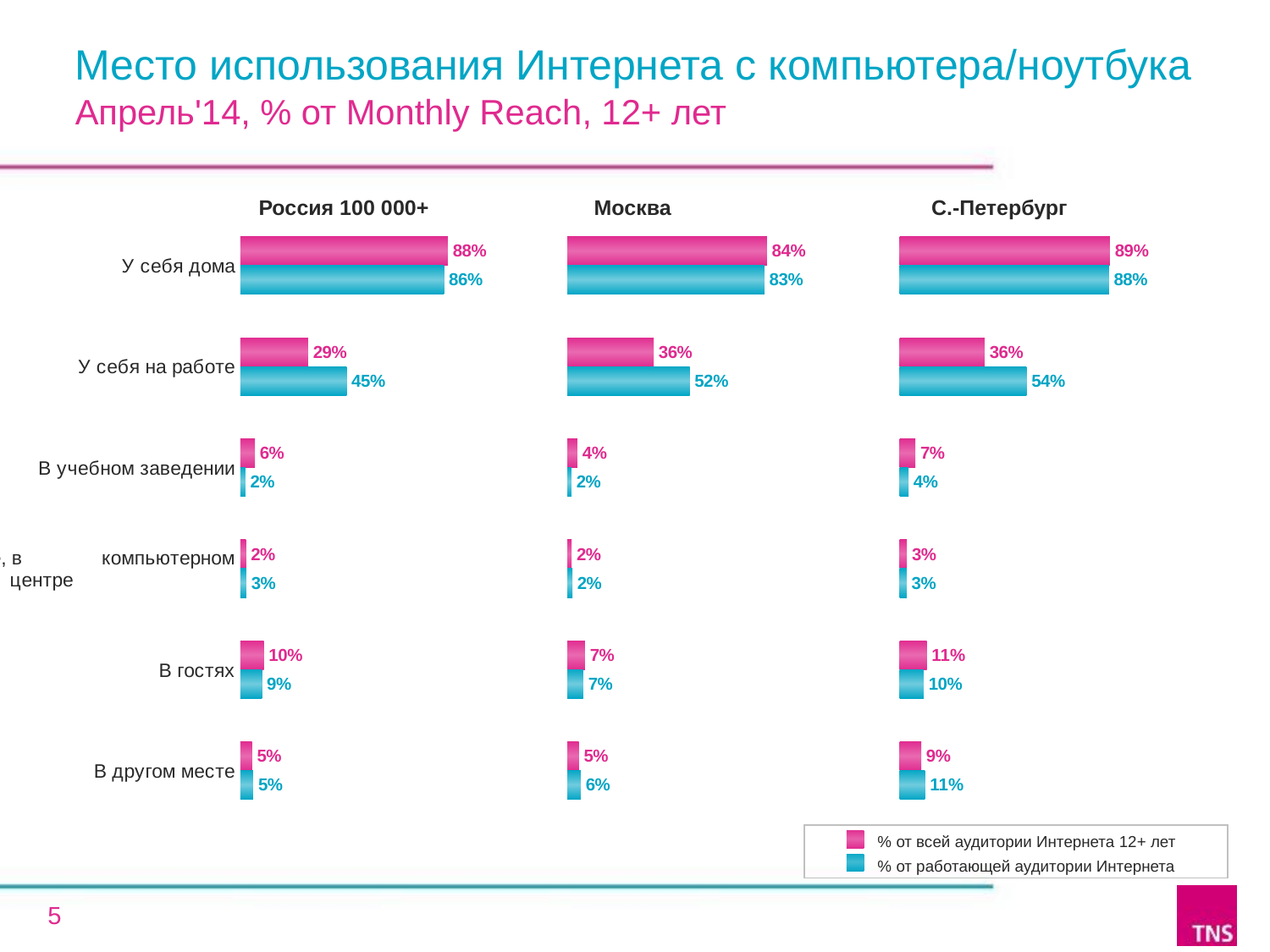

Место использования Интернета с компьютера/ноутбука
Апрель'14, % от Monthly Reach, 12+ лет
Россия 100 000+
Москва
С.-Петербург

### Chart

| Category | % от всей аудитории Интернета 12+ | % от работающей аудитории Интернета |
|---|---|---|
| У себя дома | 87.5 | 85.9 |
| У себя на работе | 28.6 | 44.8 |
| В учебном заведении | 6.1 | 2.1 |
| В интернет-кафе, в               компьютерном центре | 2.3 | 2.5 |
| В гостях | 9.9 | 9.1 |
| В другом месте | 4.9 | 5.4 |

### Chart

| Category | % от всей аудитории Интернета 12+ | % от работающей аудитории Интернета |
|---|---|---|
| У себя дома | 84.2 | 83.1 |
| У себя на работе | 36.4 | 51.6 |
| В учебном заведении | 4.2 | 1.7 |
| В интернет-кафе,            в компьютерном центре | 1.8 | 2.1 |
| В гостях | 7.4 | 6.7 |
| В другом      месте | 4.8 | 5.6 |

### Chart

| Category | % от всей аудитории Интернета 12+ | % от работающей аудитории Интернета |
|---|---|---|
| У себя дома | 88.7 | 88.3 |
| У себя на       работе | 35.8 | 53.5 |
| В учебном заведении | 6.6 | 3.7 |
| В интернет-       кафе,  в компьютерном центре | 3.0 | 2.9 |
| В гостях | 11.4 | 10.1 |
| В другом      месте | 9.1 | 10.6 |
% от всей аудитории Интернета 12+ лет

% от работающей аудитории Интернета

5